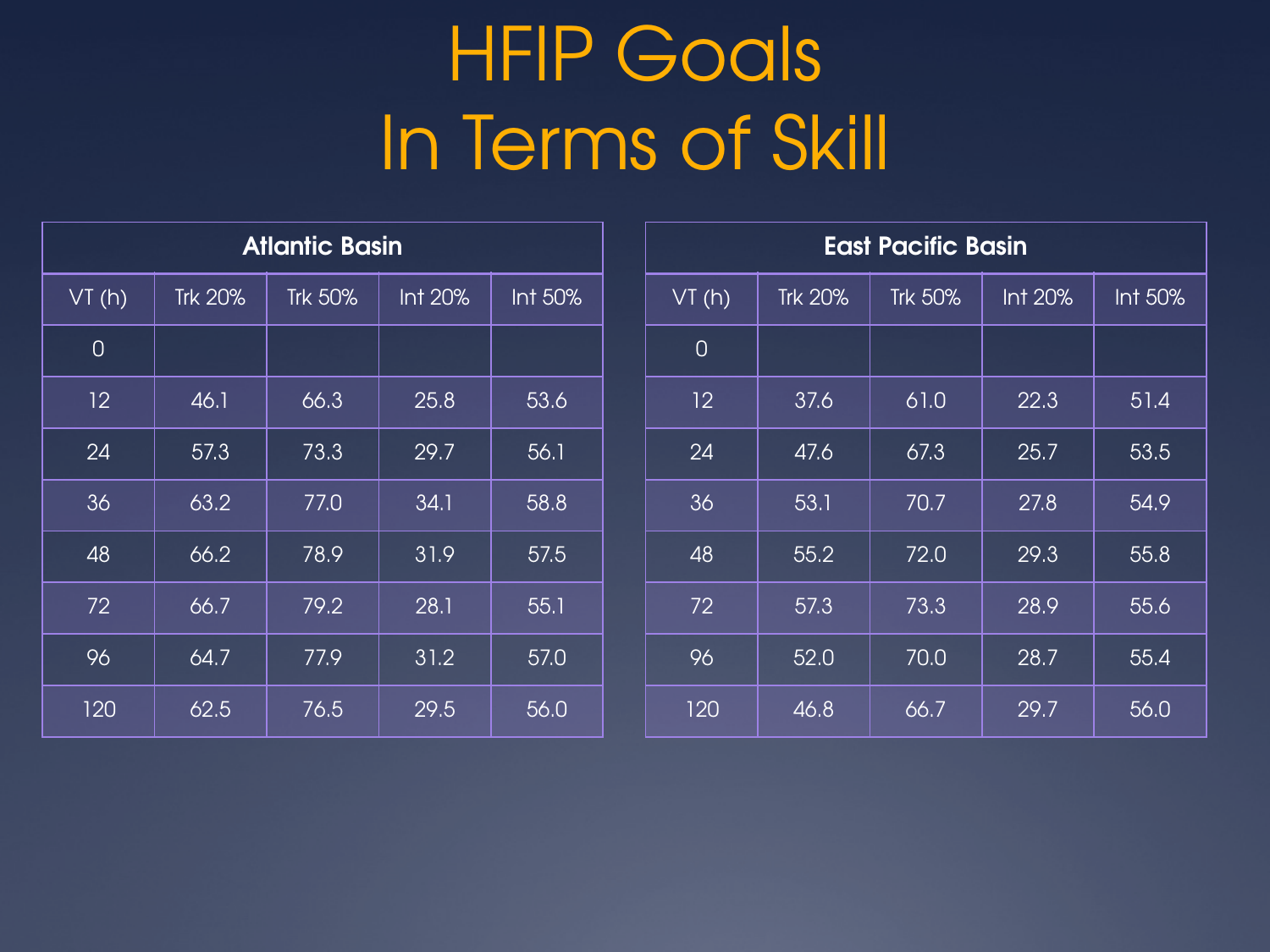

# HFIP Goals In Terms of Skill
| Atlantic Basin |  |  |  |  |
| --- | --- | --- | --- | --- |
| VT (h) | Trk 20% | Trk 50% | Int 20% | Int 50% |
| 0 |  |  |  |  |
| 12 | 46.1 | 66.3 | 25.8 | 53.6 |
| 24 | 57.3 | 73.3 | 29.7 | 56.1 |
| 36 | 63.2 | 77.0 | 34.1 | 58.8 |
| 48 | 66.2 | 78.9 | 31.9 | 57.5 |
| 72 | 66.7 | 79.2 | 28.1 | 55.1 |
| 96 | 64.7 | 77.9 | 31.2 | 57.0 |
| 120 | 62.5 | 76.5 | 29.5 | 56.0 |
| East Pacific Basin |  |  |  |  |
| --- | --- | --- | --- | --- |
| VT (h) | Trk 20% | Trk 50% | Int 20% | Int 50% |
| 0 |  |  |  |  |
| 12 | 37.6 | 61.0 | 22.3 | 51.4 |
| 24 | 47.6 | 67.3 | 25.7 | 53.5 |
| 36 | 53.1 | 70.7 | 27.8 | 54.9 |
| 48 | 55.2 | 72.0 | 29.3 | 55.8 |
| 72 | 57.3 | 73.3 | 28.9 | 55.6 |
| 96 | 52.0 | 70.0 | 28.7 | 55.4 |
| 120 | 46.8 | 66.7 | 29.7 | 56.0 |